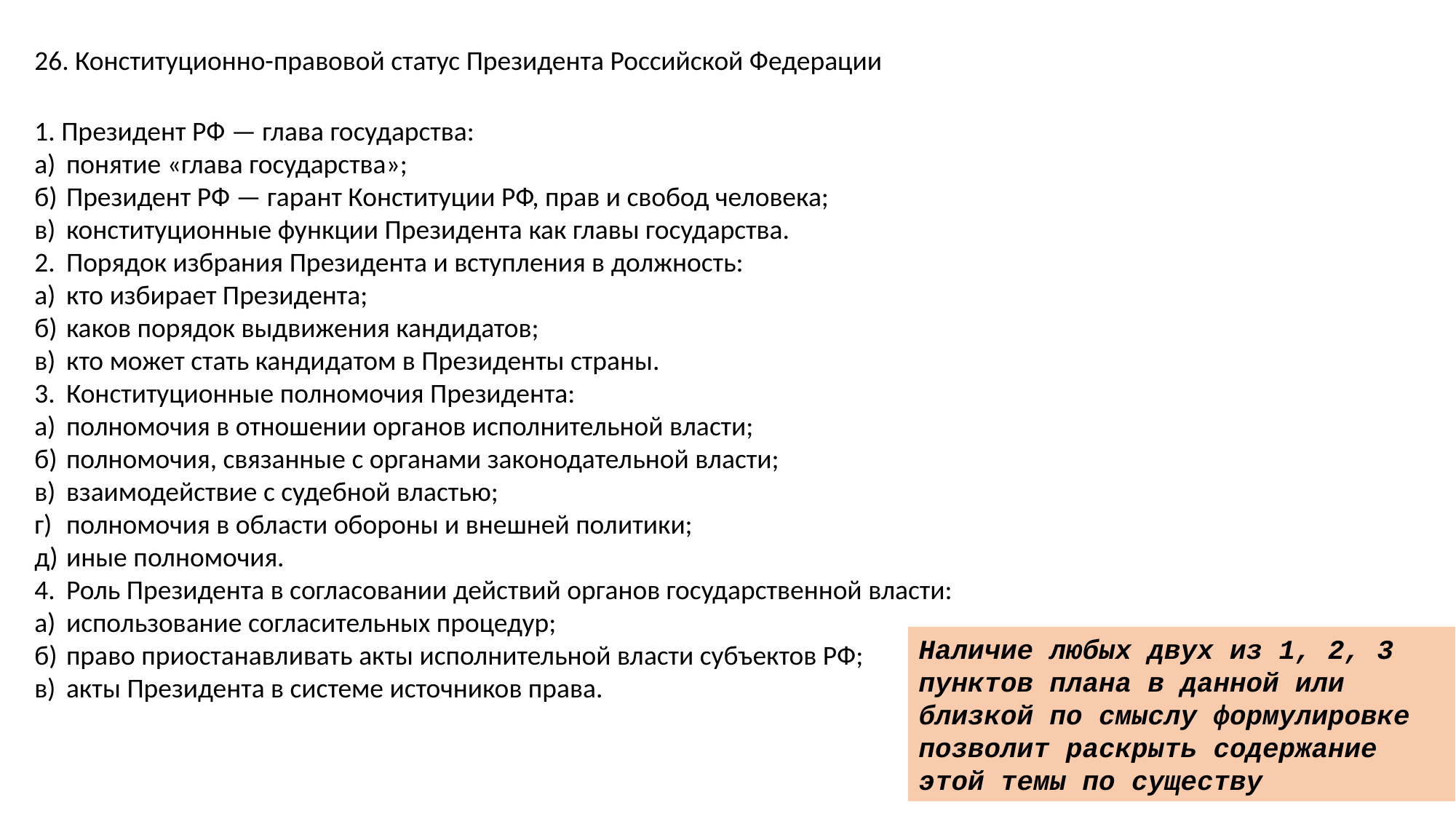

26. Конституционно-правовой статус Президента Российской Федерации
1. Президент РФ — глава государства:
а)	понятие «глава государства»;
б)	Президент РФ — гарант Конституции РФ, прав и свобод человека;
в)	конституционные функции Президента как главы государства.
2.	Порядок избрания Президента и вступления в должность:
а)	кто избирает Президента;
б)	каков порядок выдвижения кандидатов;
в)	кто может стать кандидатом в Президенты страны.
3.	Конституционные полномочия Президента:
а)	полномочия в отношении органов исполнительной власти;
б)	полномочия, связанные с органами законодательной власти;
в)	взаимодействие с судебной властью;
г)	полномочия в области обороны и внешней политики;
д)	иные полномочия.
4.	Роль Президента в согласовании действий органов государственной власти:
а)	использование согласительных процедур;
б)	право приостанавливать акты исполнительной власти субъектов РФ;
в)	акты Президента в системе источников права.
Наличие любых двух из 1, 2, 3 пунктов плана в данной или близкой по смыслу формулировке позволит раскрыть содержание этой темы по существу